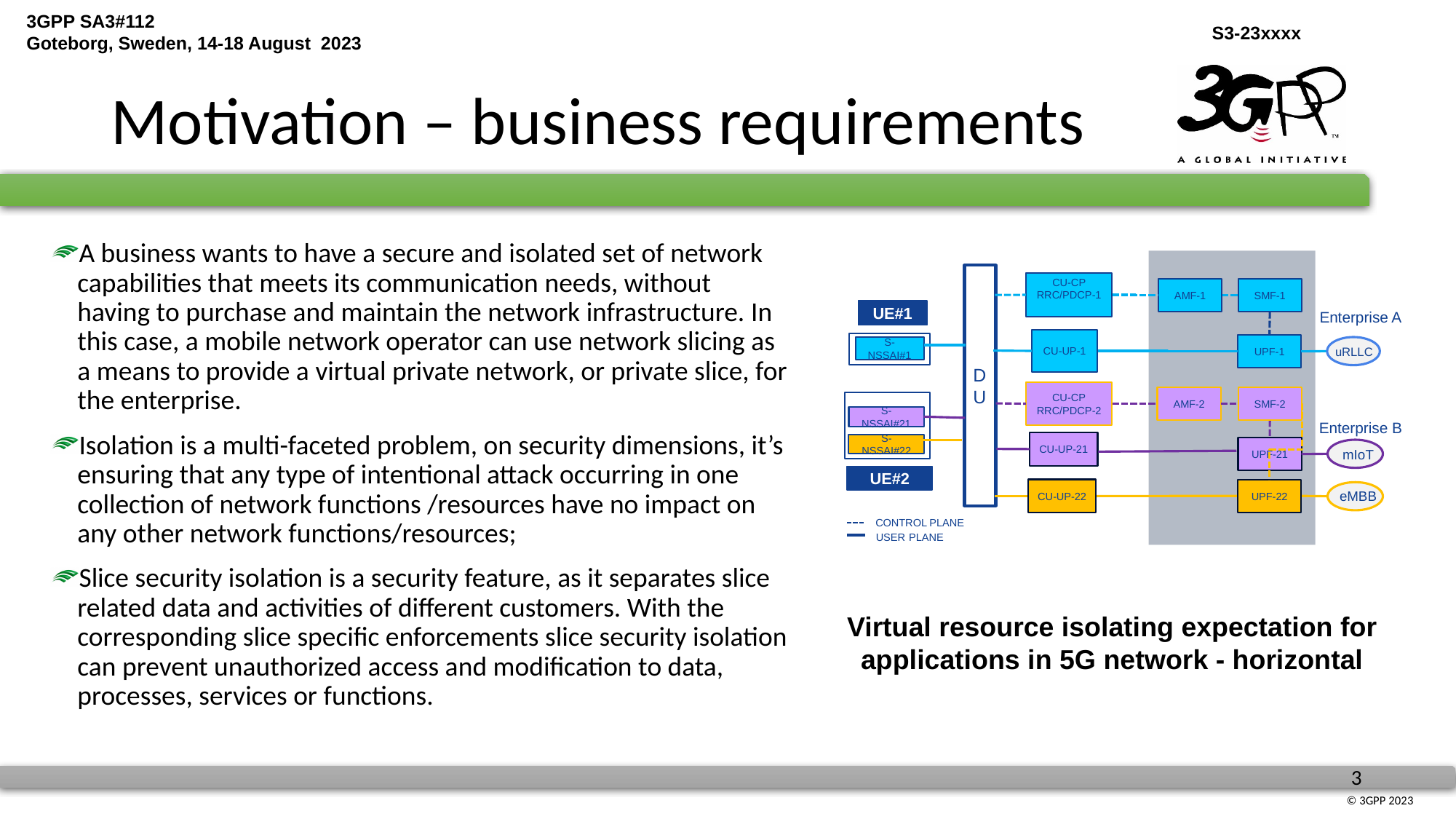

# Motivation – business requirements
A business wants to have a secure and isolated set of network capabilities that meets its communication needs, without having to purchase and maintain the network infrastructure. In this case, a mobile network operator can use network slicing as a means to provide a virtual private network, or private slice, for the enterprise.
Isolation is a multi-faceted problem, on security dimensions, it’s ensuring that any type of intentional attack occurring in one collection of network functions /resources have no impact on any other network functions/resources;
Slice security isolation is a security feature, as it separates slice related data and activities of different customers. With the corresponding slice specific enforcements slice security isolation can prevent unauthorized access and modification to data, processes, services or functions.

DU
CU-CP RRC/PDCP-1

AMF-1
SMF-1
UE#1
Enterprise A
CU-UP-1

uRLLC
UPF-1

S-NSSAI#1
CU-CP
RRC/PDCP-2
AMF-2
SMF-2

S-NSSAI#21
Enterprise B
CU-UP-21
S-NSSAI#22
mIoT
UPF-21

UE#2
eMBB
CU-UP-22
UPF-22

CONTROL PLANE
USER PLANE
Virtual resource isolating expectation for applications in 5G network - horizontal